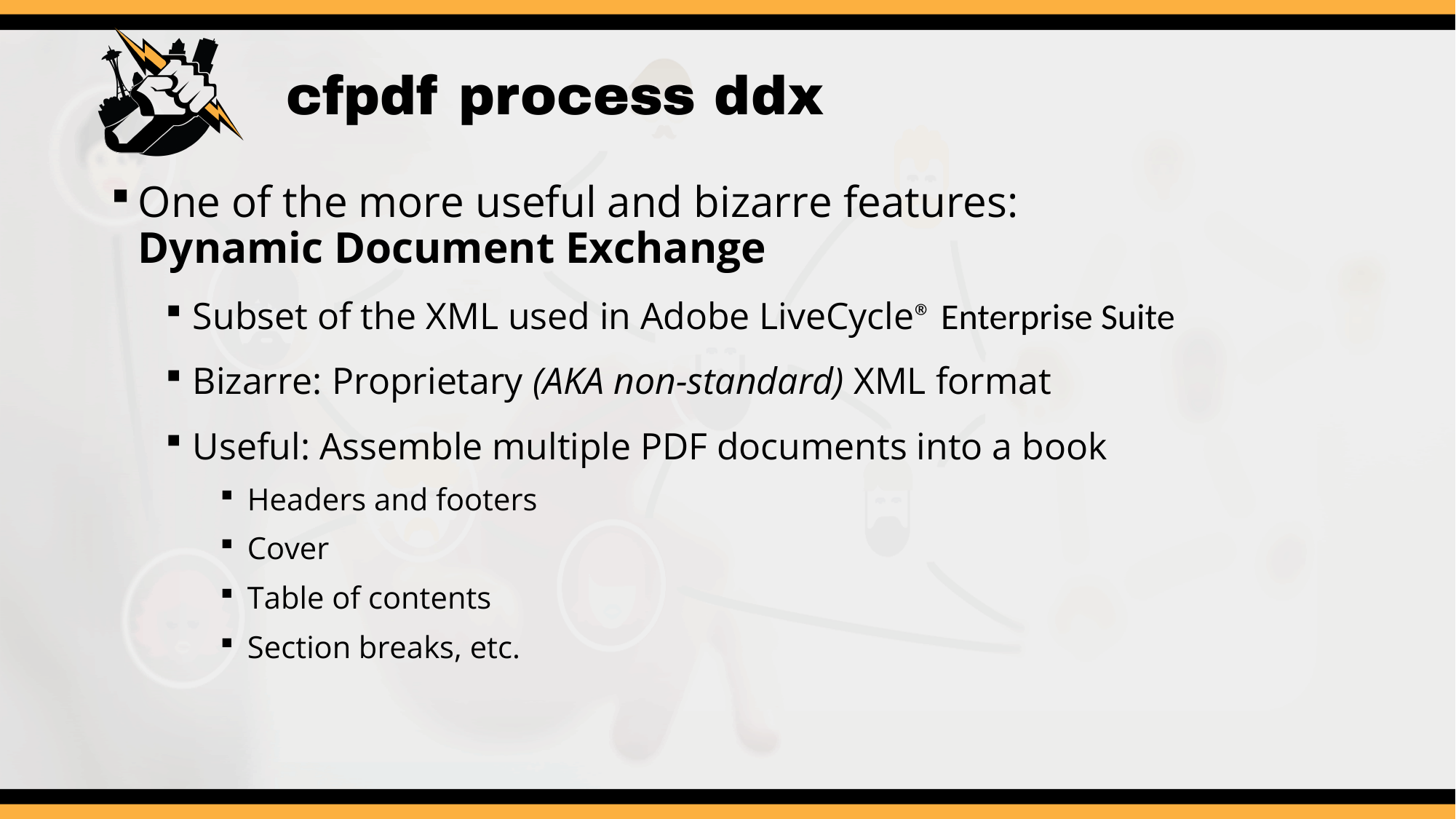

# cfpdf process ddx
One of the more useful and bizarre features:
Dynamic Document Exchange
Subset of the XML used in Adobe LiveCycle® Enterprise Suite
Bizarre: Proprietary (AKA non-standard) XML format
Useful: Assemble multiple PDF documents into a book
Headers and footers
Cover
Table of contents
Section breaks, etc.